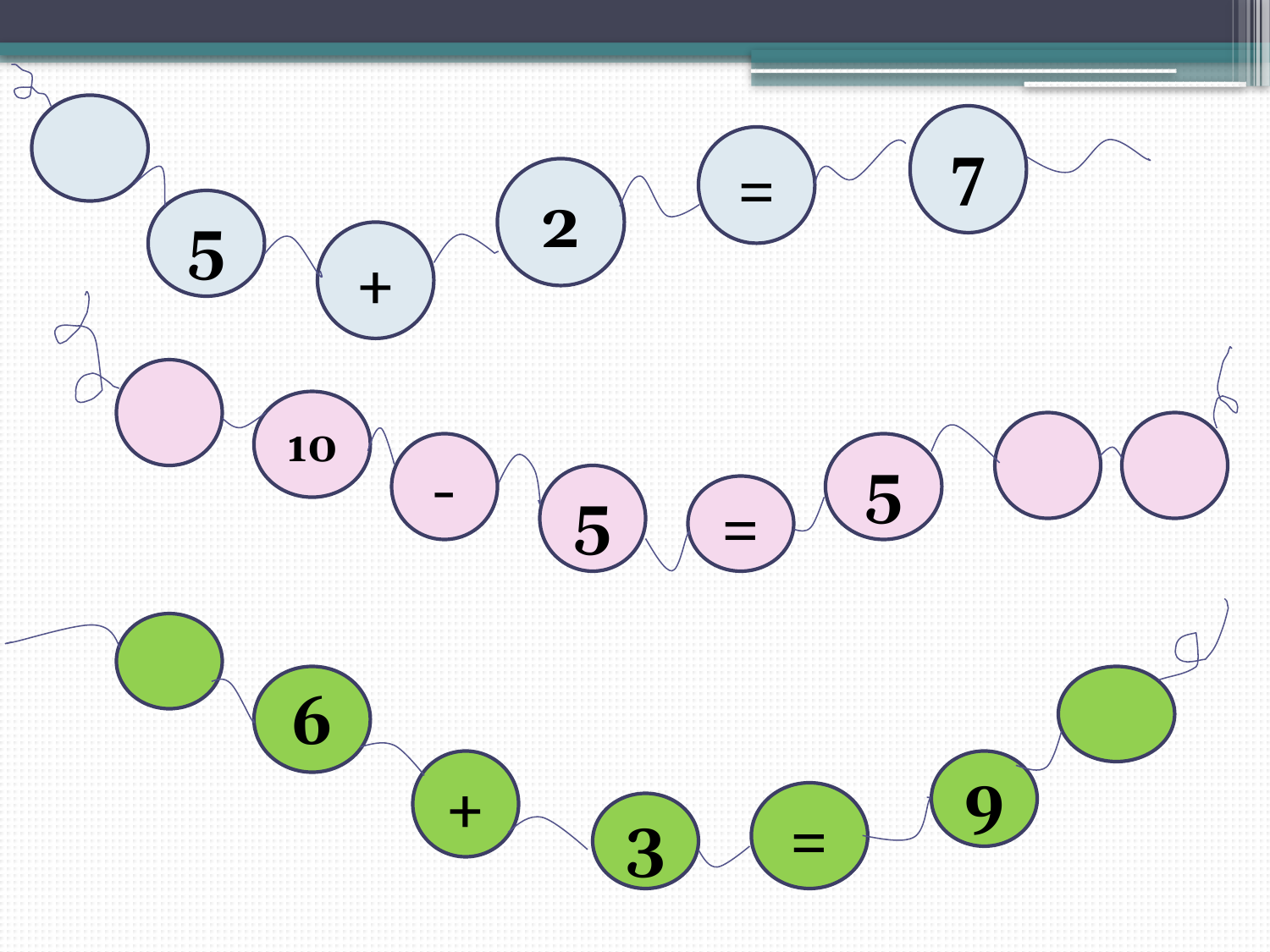

7
=

2

5
+

10

-
5

5
=

6

+
9
=
3